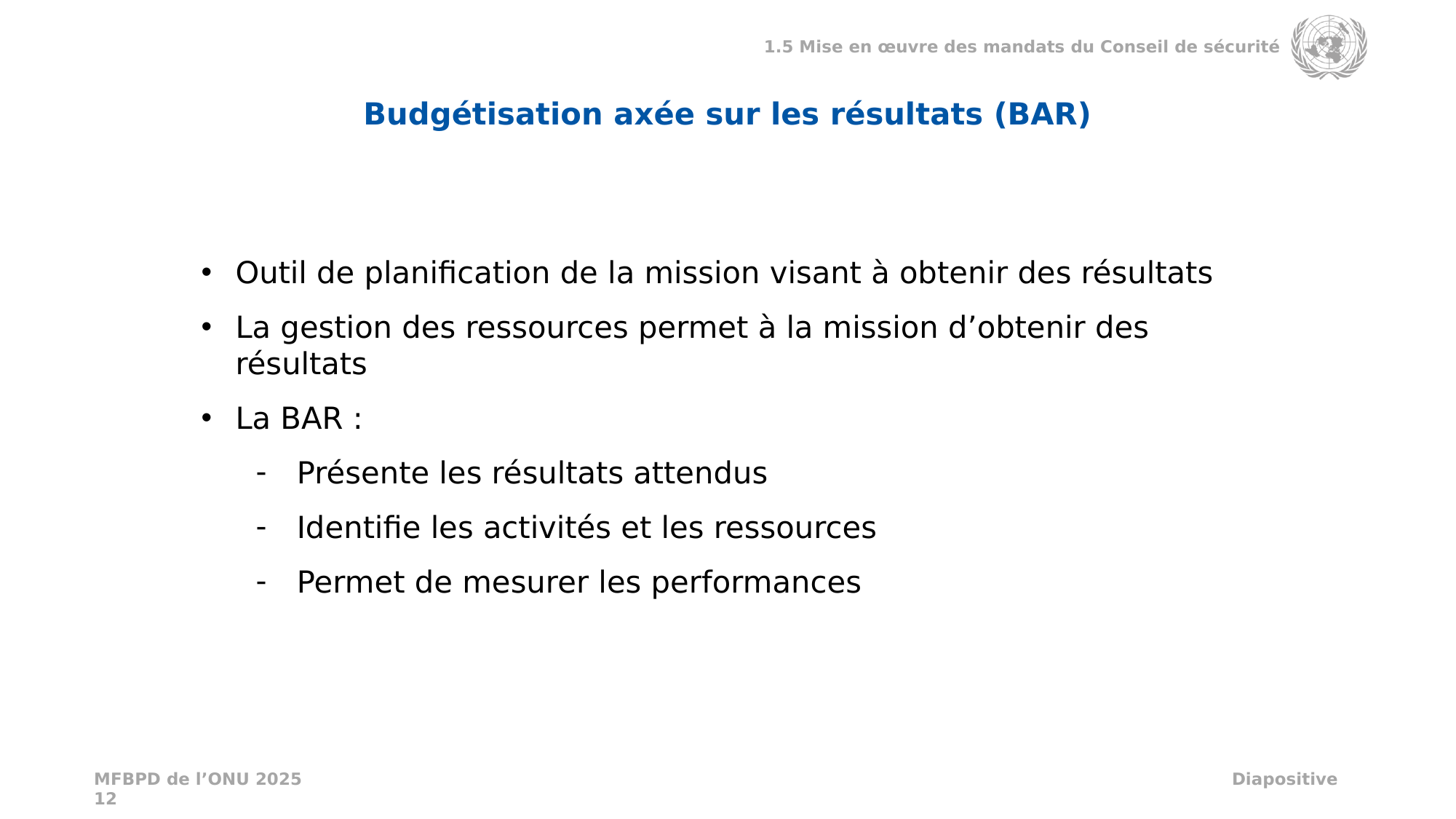

Budgétisation axée sur les résultats (BAR)
Outil de planification de la mission visant à obtenir des résultats
La gestion des ressources permet à la mission d’obtenir des résultats
La BAR :
Présente les résultats attendus
Identifie les activités et les ressources
Permet de mesurer les performances